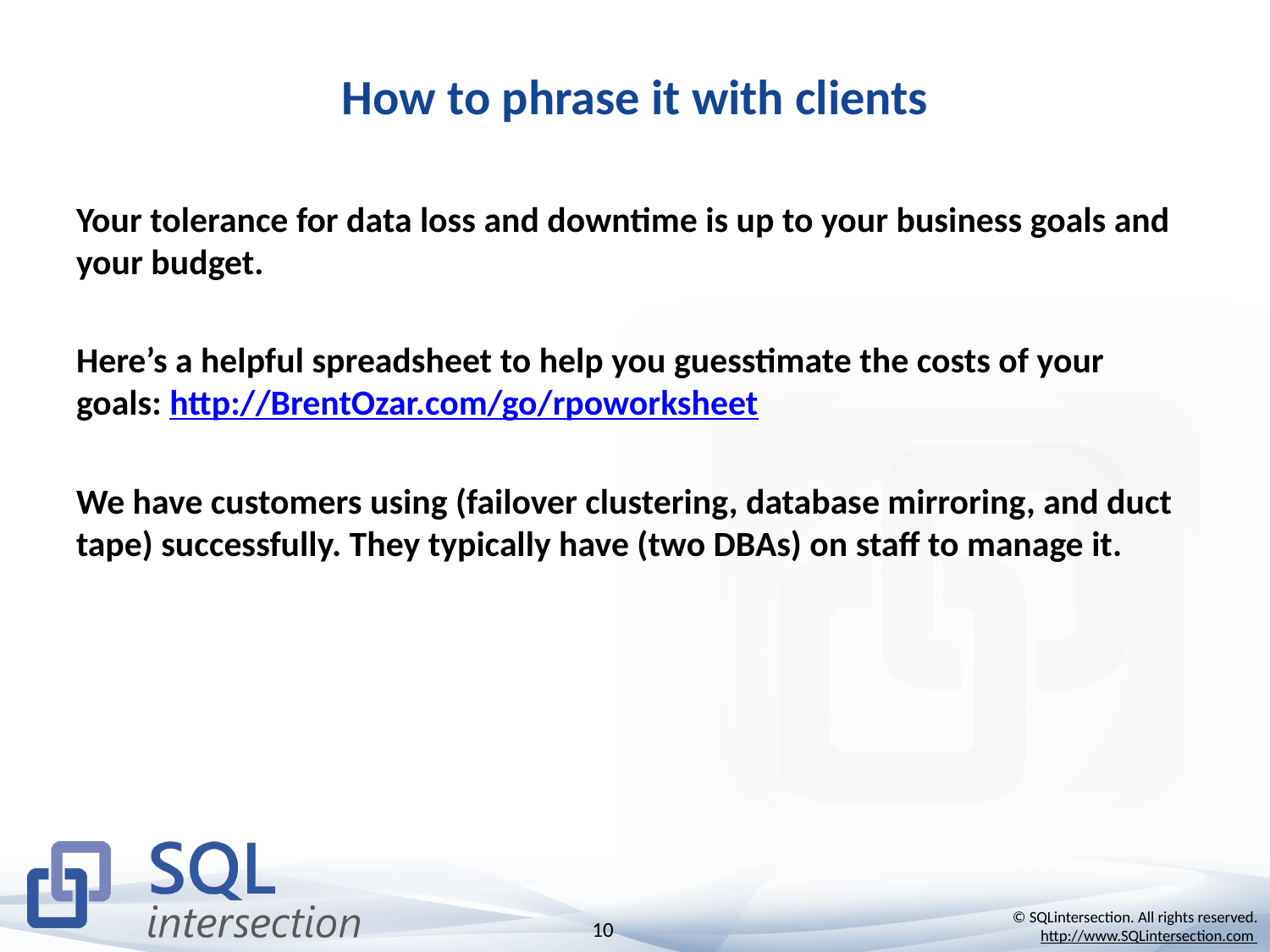

# How to phrase it with clients
Your tolerance for data loss and downtime is up to your business goals and your budget.

Here’s a helpful spreadsheet to help you guesstimate the costs of your goals: http://BrentOzar.com/go/rpoworksheet

We have customers using (failover clustering, database mirroring, and duct tape) successfully. They typically have (two DBAs) on staff to manage it.